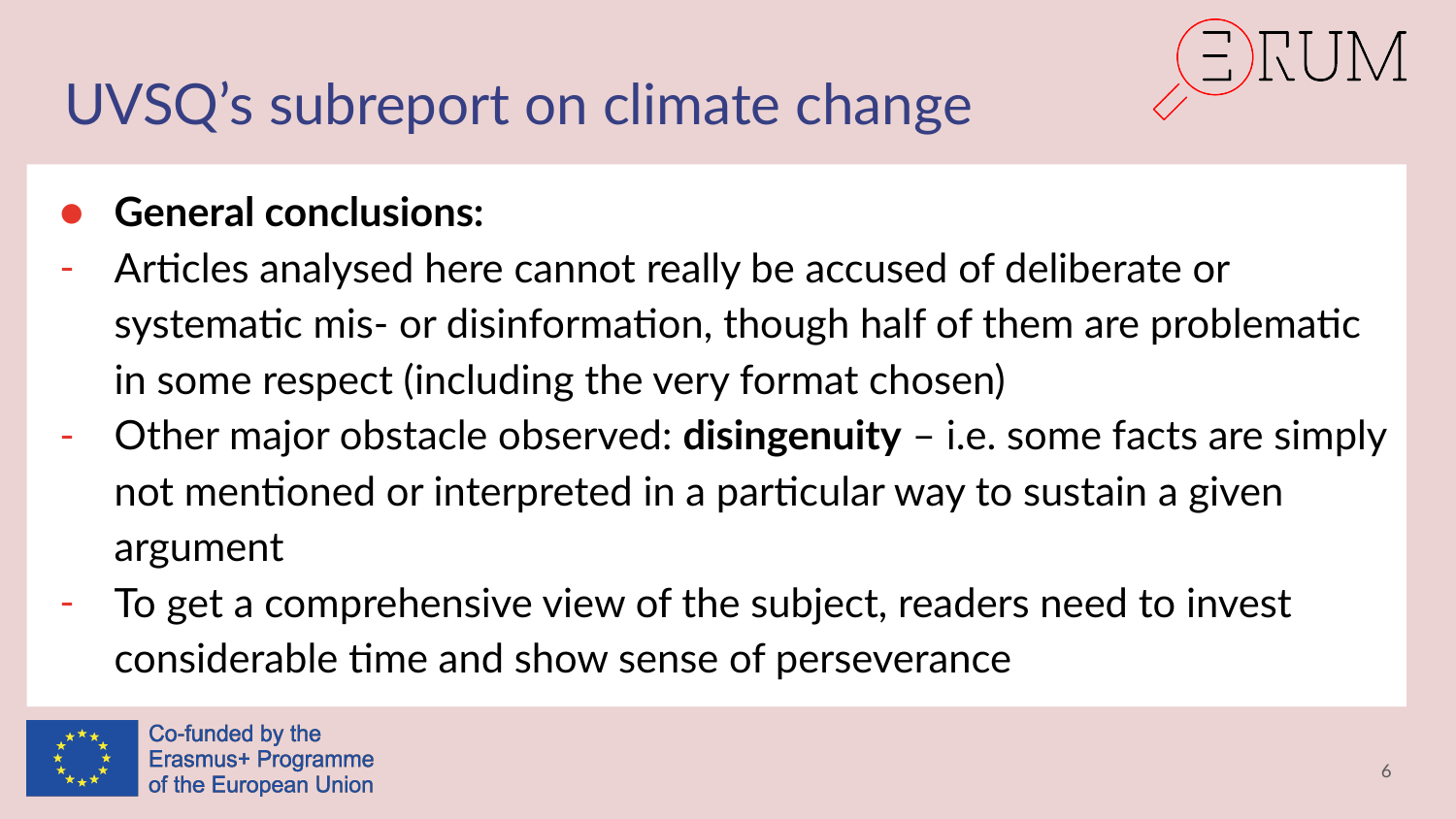

# UVSQ’s subreport on climate change
General conclusions:
Articles analysed here cannot really be accused of deliberate or systematic mis- or disinformation, though half of them are problematic in some respect (including the very format chosen)
Other major obstacle observed: disingenuity – i.e. some facts are simply not mentioned or interpreted in a particular way to sustain a given argument
To get a comprehensive view of the subject, readers need to invest considerable time and show sense of perseverance

6